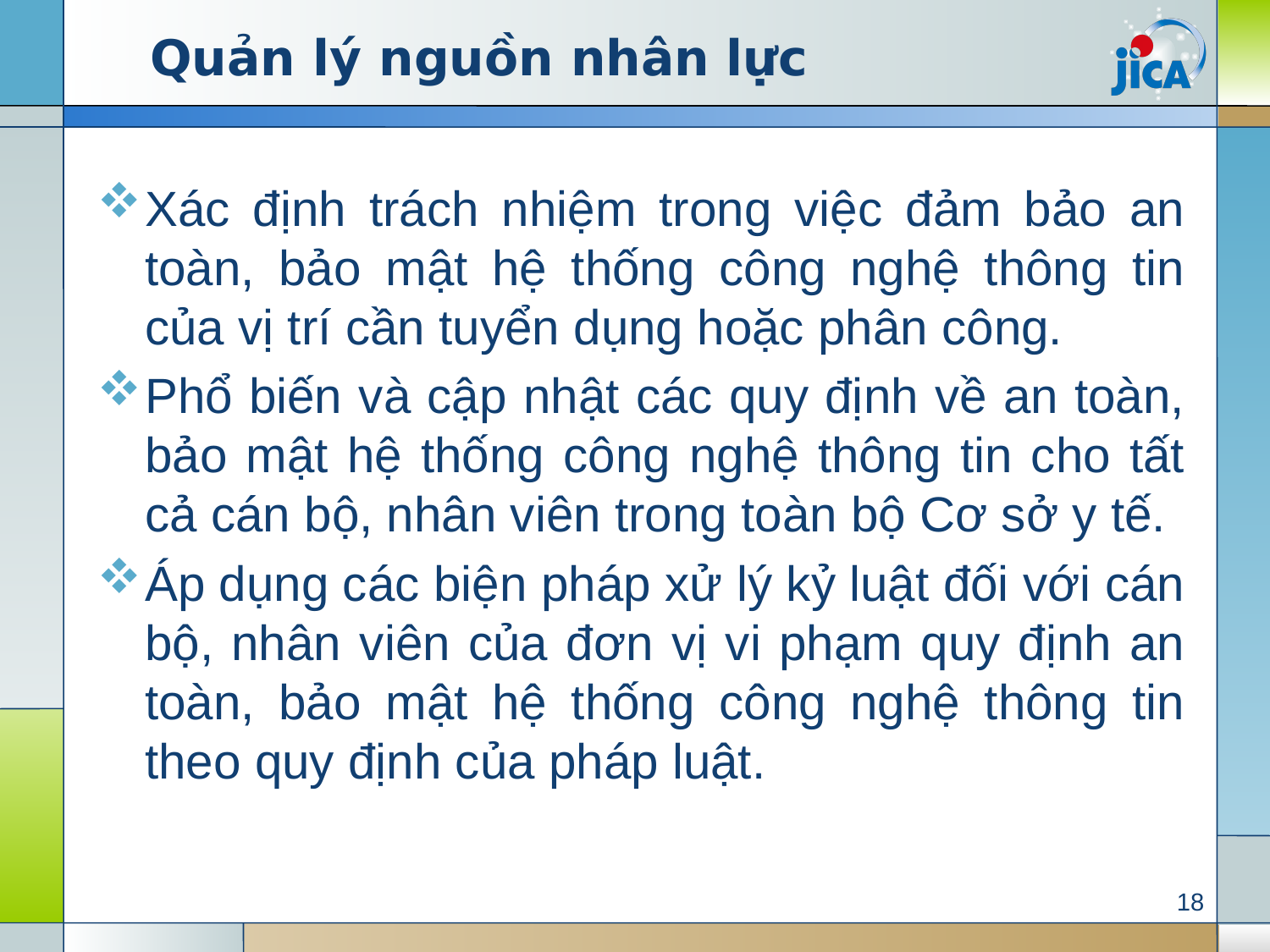

# Quản lý nguồn nhân lực
Xác định trách nhiệm trong việc đảm bảo an toàn, bảo mật hệ thống công nghệ thông tin của vị trí cần tuyển dụng hoặc phân công.
Phổ biến và cập nhật các quy định về an toàn, bảo mật hệ thống công nghệ thông tin cho tất cả cán bộ, nhân viên trong toàn bộ Cơ sở y tế.
Áp dụng các biện pháp xử lý kỷ luật đối với cán bộ, nhân viên của đơn vị vi phạm quy định an toàn, bảo mật hệ thống công nghệ thông tin theo quy định của pháp luật.
18